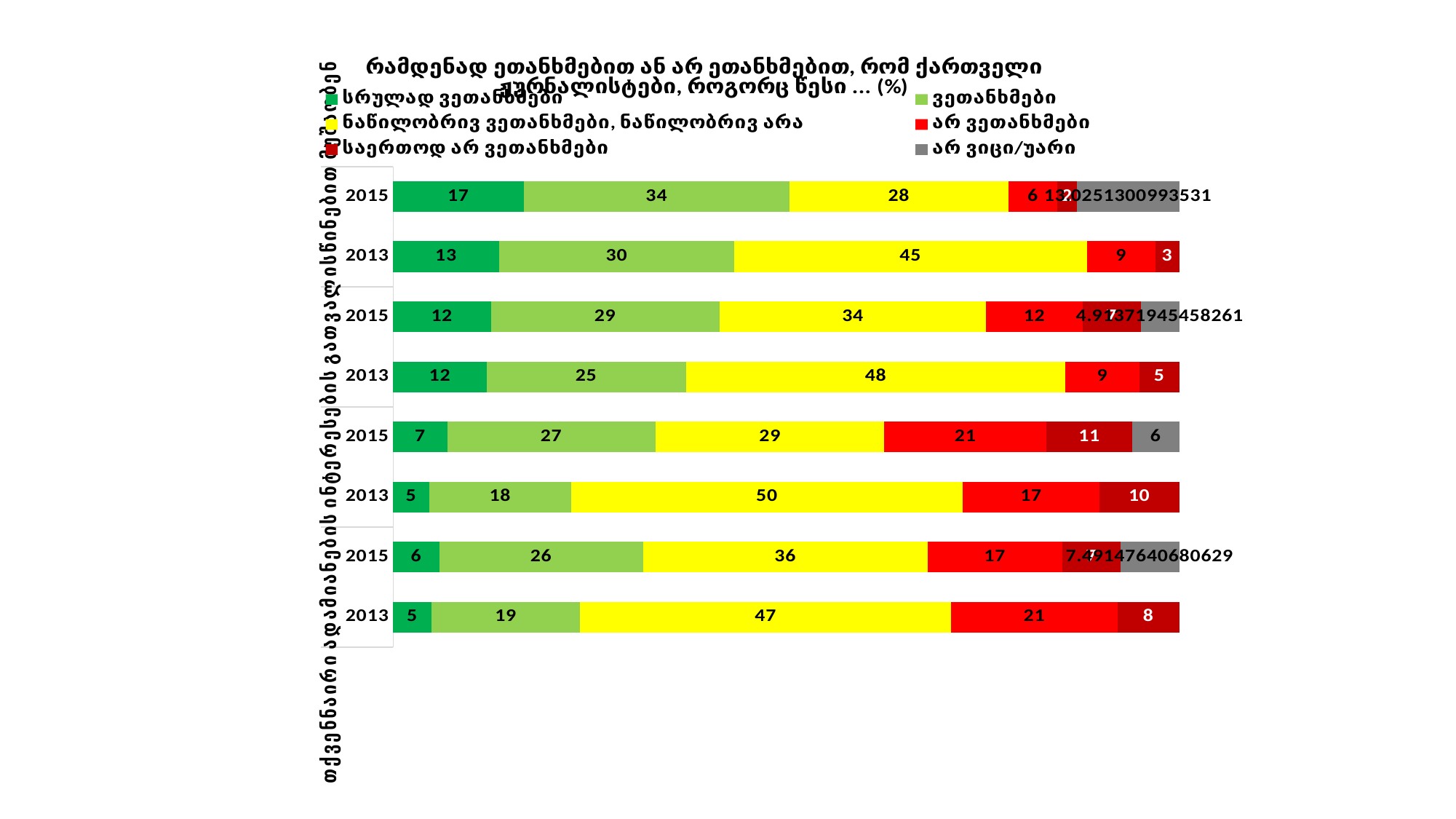

### Chart: რამდენად ეთანხმებით ან არ ეთანხმებით, რომ ქართველი ჟურნალისტები, როგორც წესი ... (%)

| Category | სრულად ვეთანხმები | ვეთანხმები | ნაწილობრივ ვეთანხმები, ნაწილობრივ არა | არ ვეთანხმები | საერთოდ არ ვეთანხმები | არ ვიცი/უარი |
|---|---|---|---|---|---|---|
| 2015 | 16.60856879983777 | 33.82701666461158 | 27.848841714345713 | 6.217734687554051 | 2.4727080342977668 | 13.025130099353127 |
| 2013 | 13.49093345045669 | 29.903084342171326 | 44.85419181877171 | 8.695586937435552 | 3.056203451164719 | None |
| 2015 | 12.448557829279462 | 29.08759623767511 | 33.91690766328268 | 12.270009157213957 | 7.36320965796618 | 4.913719454582606 |
| 2013 | 11.895236987968024 | 25.376007925581135 | 48.242237870521016 | 9.420756889768306 | 5.0657603261615165 | None |
| 2015 | 6.891843249489467 | 26.562032028898813 | 29.109757909643374 | 20.667675481991957 | 10.905193968169787 | 6.0 |
| 2013 | 4.603206034140312 | 18.03762096395513 | 49.83274393854533 | 17.384701508380143 | 10.141727554979084 | None |
| 2015 | 5.891625208161844 | 25.898531591650663 | 36.1785014835804 | 17.166008340219502 | 7.3738569695813 | 7.49147640680629 |
| 2013 | 4.8871095324098635 | 18.916001545331113 | 47.19256689318844 | 21.130552296783467 | 7.873769732287115 | None |